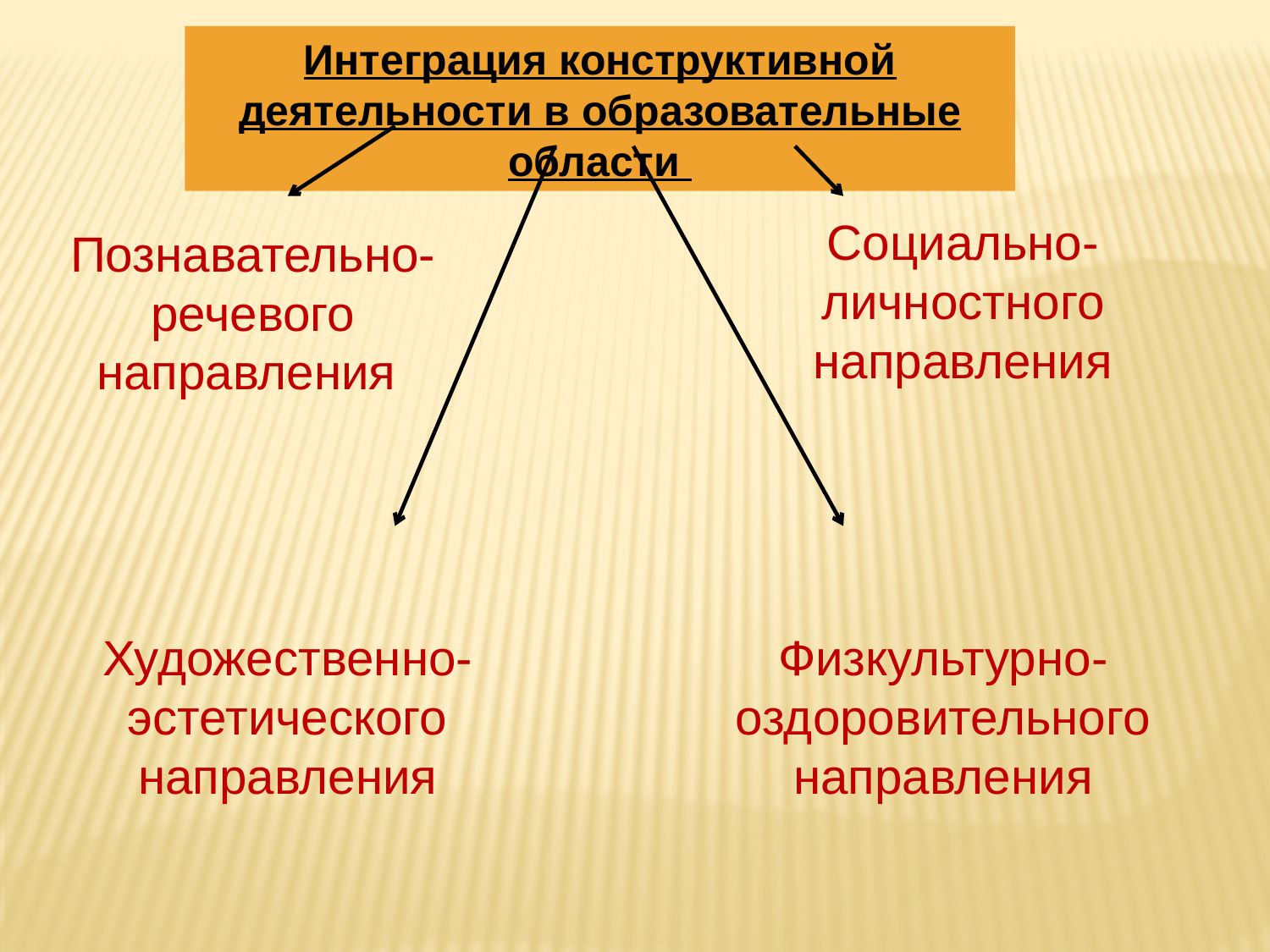

Интеграция конструктивной деятельности в образовательные области
Социально-личностного
направления
Познавательно-речевого направления
Художественно-эстетического направления
Физкультурно-оздоровительного направления